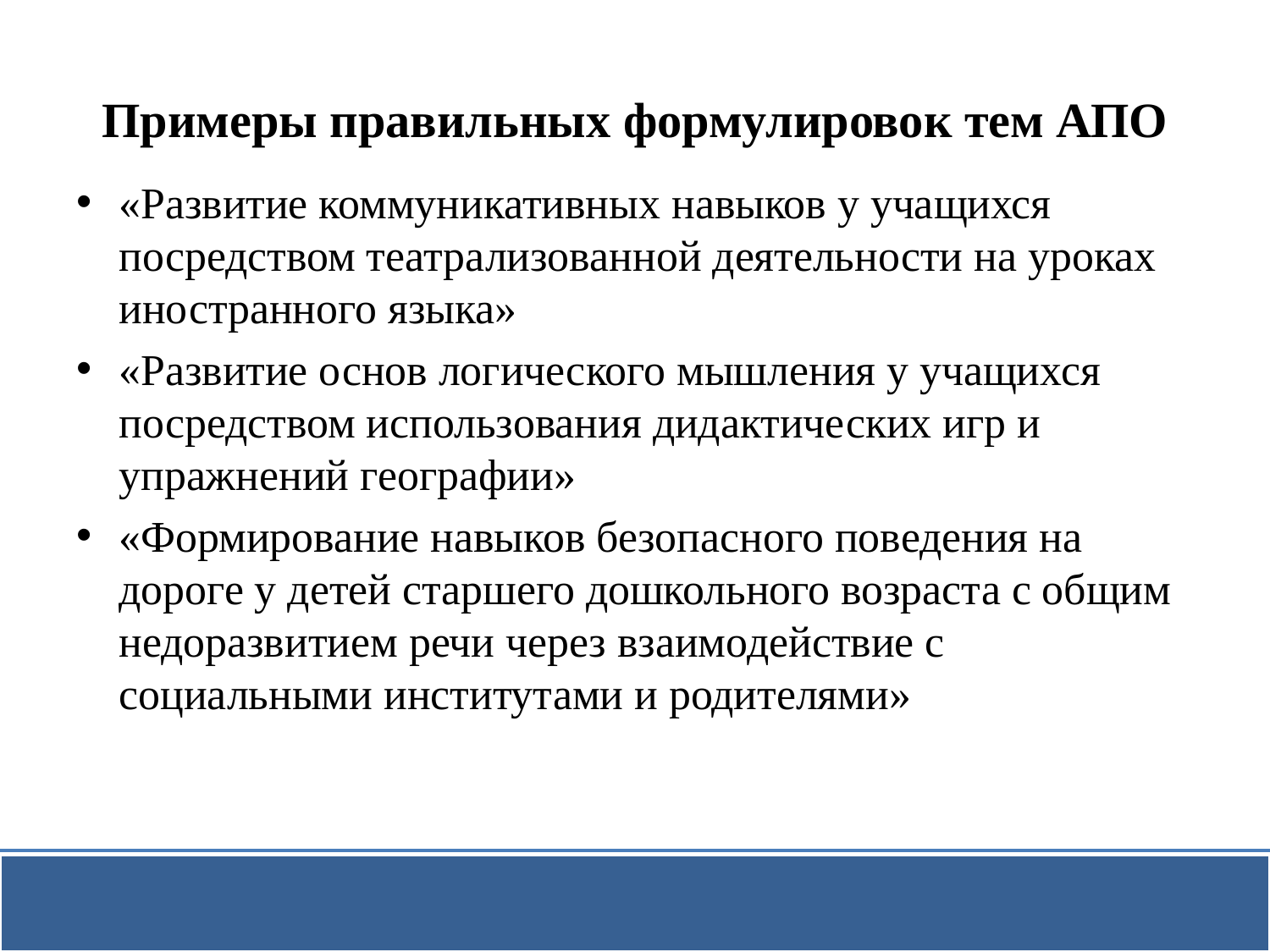

# Примеры правильных формулировок тем АПО
«Развитие коммуникативных навыков у учащихся посредством театрализованной деятельности на уроках иностранного языка»
«Развитие основ логического мышления у учащихся посредством использования дидактических игр и упражнений географии»
«Формирование навыков безопасного поведения на дороге у детей старшего дошкольного возраста с общим недоразвитием речи через взаимодействие с социальными институтами и родителями»